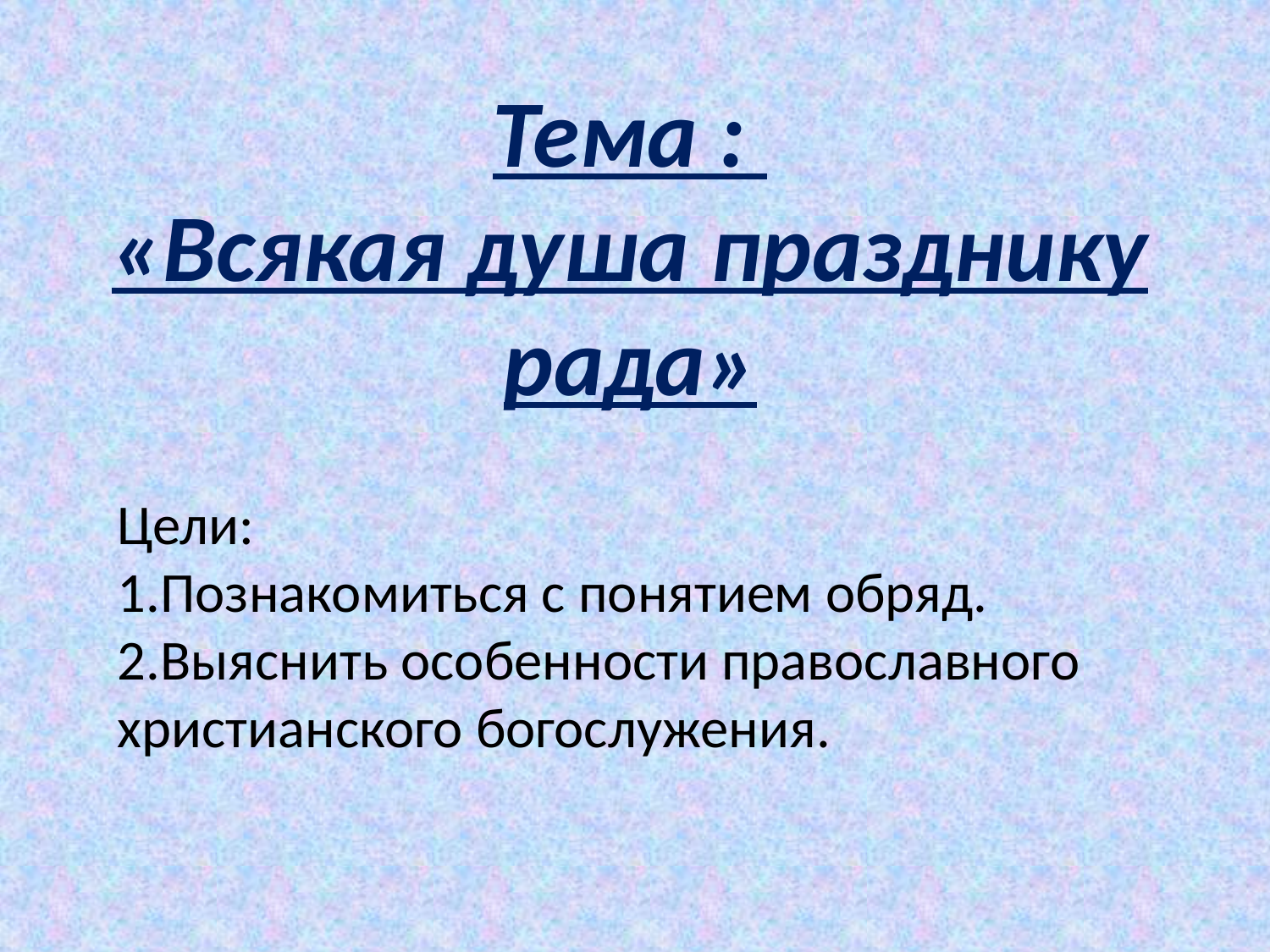

Тема :
«Всякая душа празднику рада»
Цели:
1.Познакомиться с понятием обряд.
2.Выяснить особенности православного христианского богослужения.